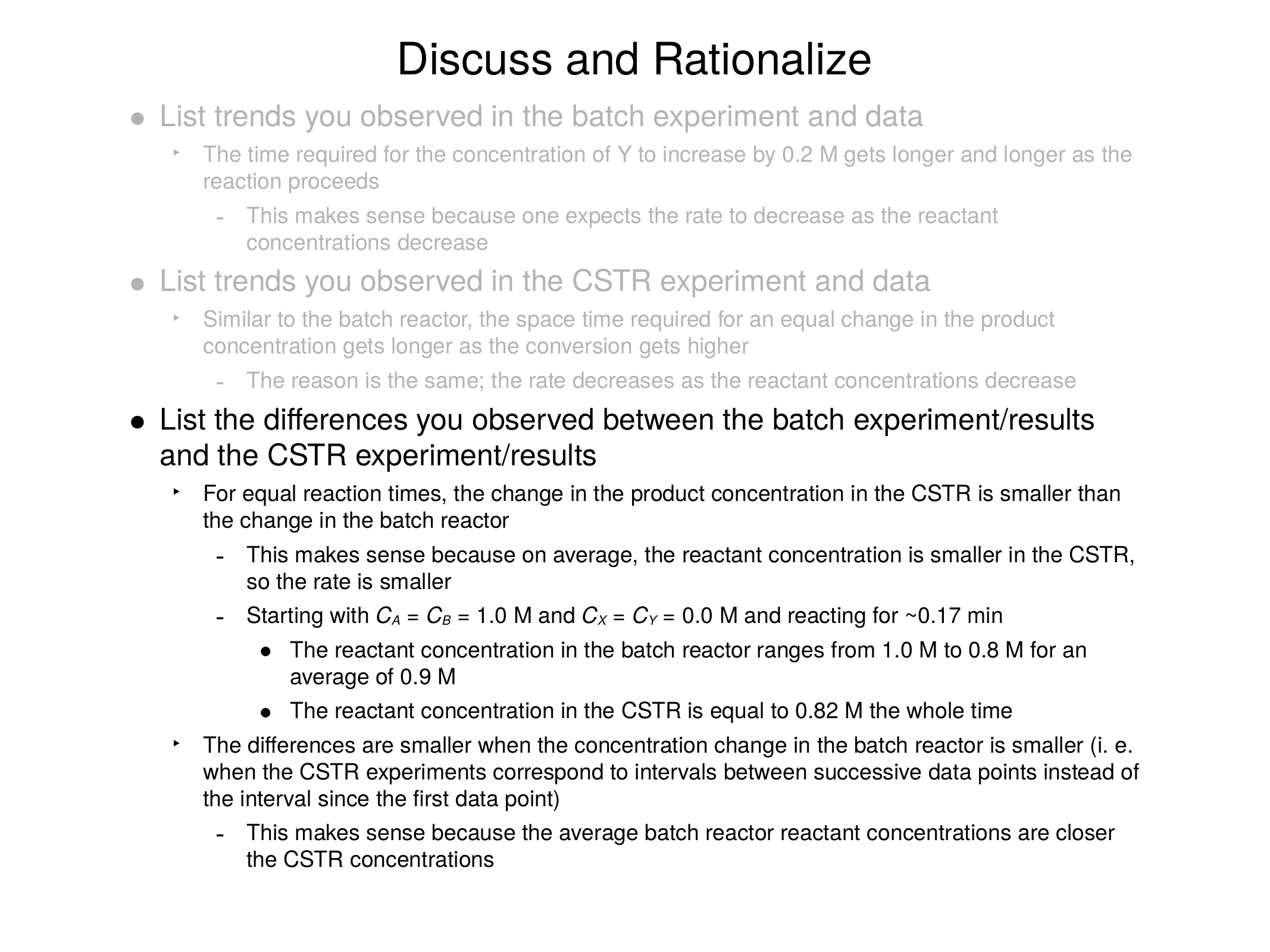

# Discuss and Rationalize
List trends you observed in the batch experiment and data
The time required for the concentration of Y to increase by 0.2 M gets longer and longer as the reaction proceeds
This makes sense because one expects the rate to decrease as the reactant concentrations decrease
List trends you observed in the CSTR experiment and data
Similar to the batch reactor, the space time required for an equal change in the product concentration gets longer as the conversion gets higher
The reason is the same; the rate decreases as the reactant concentrations decrease
List the differences you observed between the batch experiment/results and the CSTR experiment/results
For equal reaction times, the change in the product concentration in the CSTR is smaller than the change in the batch reactor
This makes sense because on average, the reactant concentration is smaller in the CSTR, so the rate is smaller
Starting with CA = CB = 1.0 M and CX = CY = 0.0 M and reacting for ~0.17 min
The reactant concentration in the batch reactor ranges from 1.0 M to 0.8 M for an average of 0.9 M
The reactant concentration in the CSTR is equal to 0.82 M the whole time
The differences are smaller when the concentration change in the batch reactor is smaller (i. e. when the CSTR experiments correspond to intervals between successive data points instead of the interval since the first data point)
This makes sense because the average batch reactor reactant concentrations are closer the CSTR concentrations